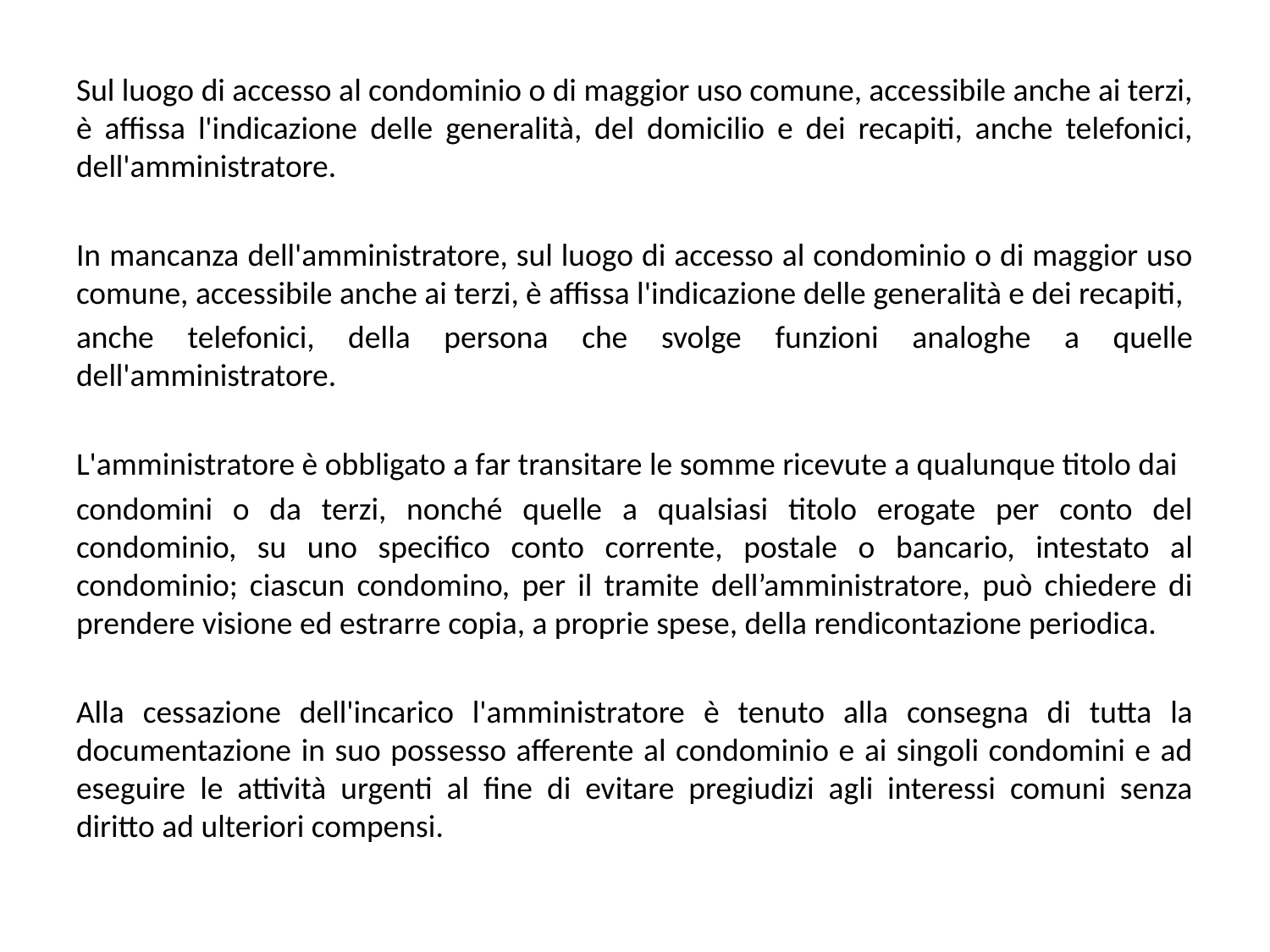

Sul luogo di accesso al condominio o di maggior uso comune, accessibile anche ai terzi, è affissa l'indicazione delle generalità, del domicilio e dei recapiti, anche telefonici, dell'amministratore.

In mancanza dell'amministratore, sul luogo di accesso al condominio o di maggior uso comune, accessibile anche ai terzi, è affissa l'indicazione delle generalità e dei recapiti,
anche telefonici, della persona che svolge funzioni analoghe a quelle dell'amministratore.

L'amministratore è obbligato a far transitare le somme ricevute a qualunque titolo dai
condomini o da terzi, nonché quelle a qualsiasi titolo erogate per conto del condominio, su uno specifico conto corrente, postale o bancario, intestato al condominio; ciascun condomino, per il tramite dell’amministratore, può chiedere di prendere visione ed estrarre copia, a proprie spese, della rendicontazione periodica.

Alla cessazione dell'incarico l'amministratore è tenuto alla consegna di tutta la documentazione in suo possesso afferente al condominio e ai singoli condomini e ad eseguire le attività urgenti al fine di evitare pregiudizi agli interessi comuni senza diritto ad ulteriori compensi.